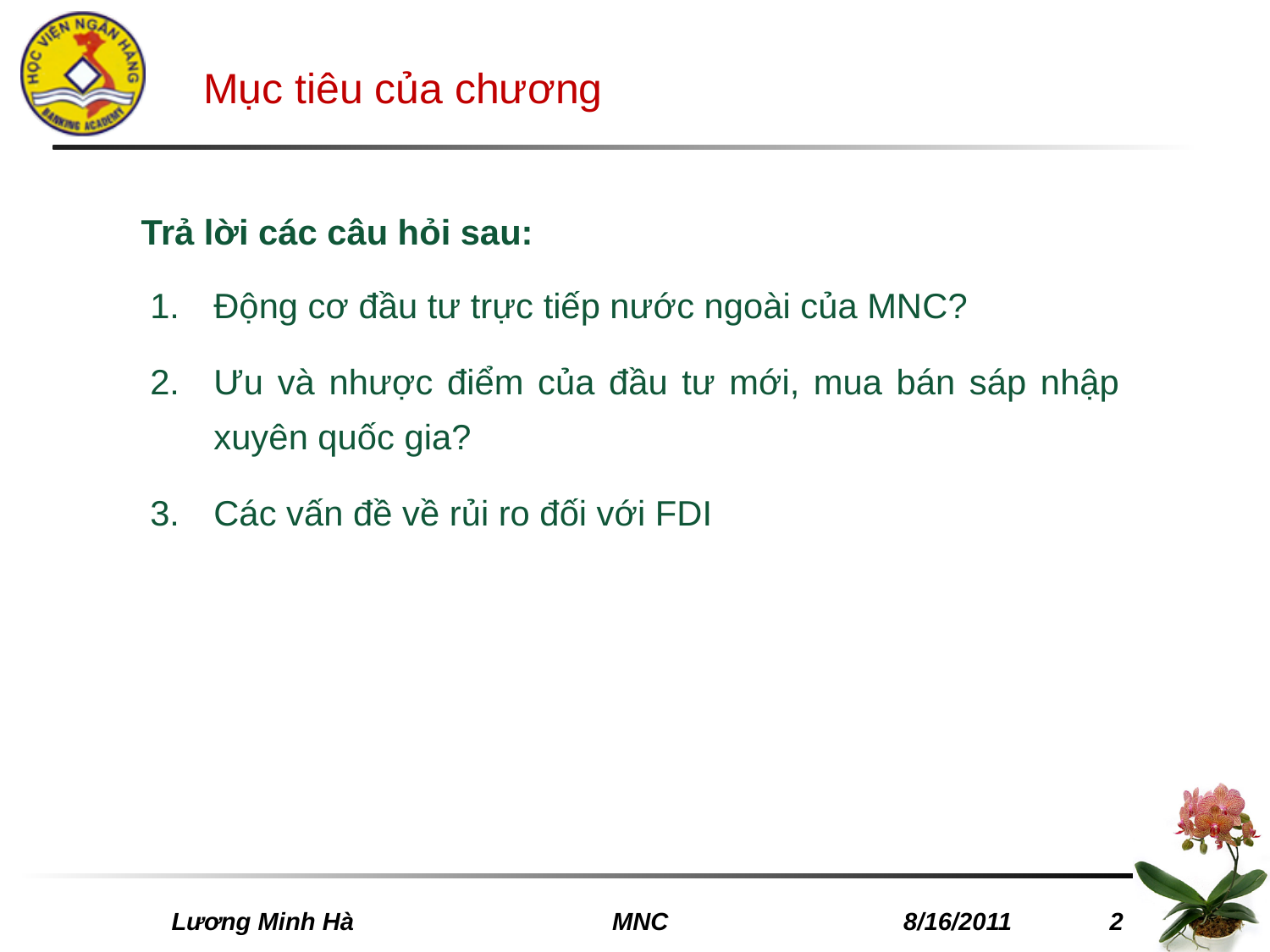

# Mục tiêu của chương
Trả lời các câu hỏi sau:
Động cơ đầu tư trực tiếp nước ngoài của MNC?
Ưu và nhược điểm của đầu tư mới, mua bán sáp nhập xuyên quốc gia?
Các vấn đề về rủi ro đối với FDI
 Lương Minh Hà